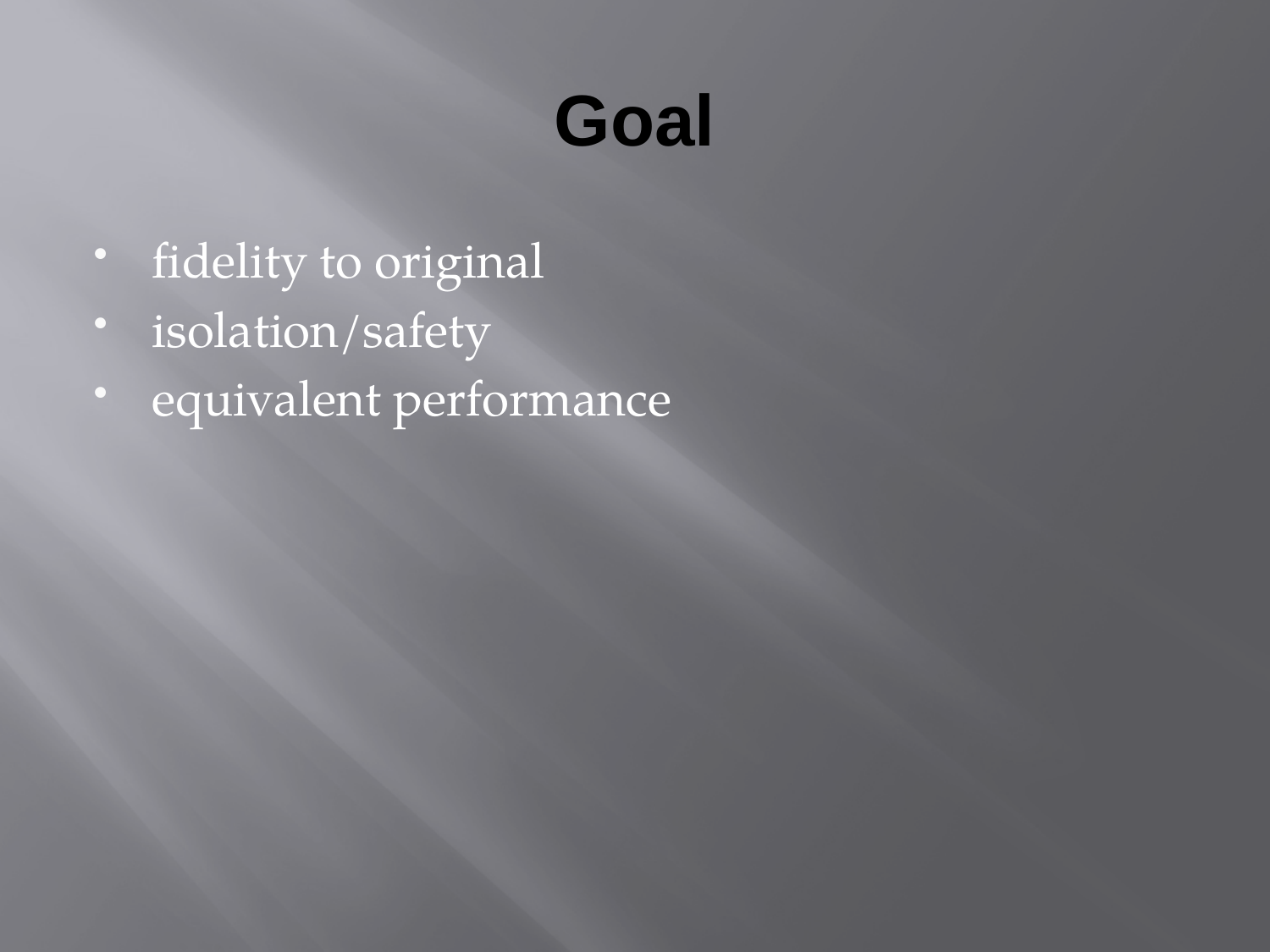

# Goal
fidelity to original
isolation/safety
equivalent performance